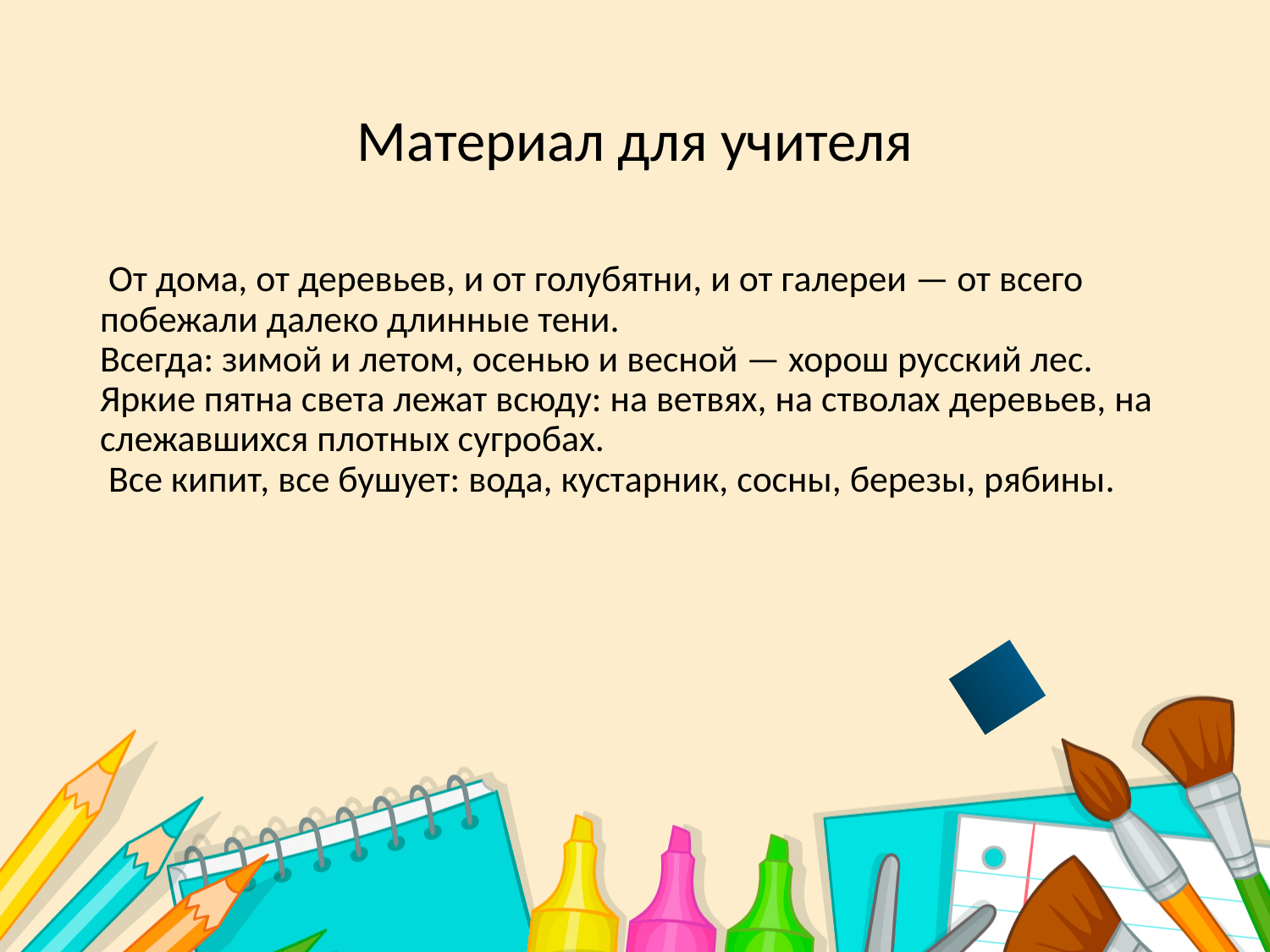

# Материал для учителя
 От дома, от деревьев, и от голубятни, и от галереи — от всего побежали далеко длинные тени.
Всегда: зимой и летом, осенью и весной — хорош русский лес. Яркие пятна света лежат всюду: на ветвях, на стволах деревьев, на слежавшихся плотных сугробах.
 Все кипит, все бушует: вода, кустарник, сосны, березы, рябины.